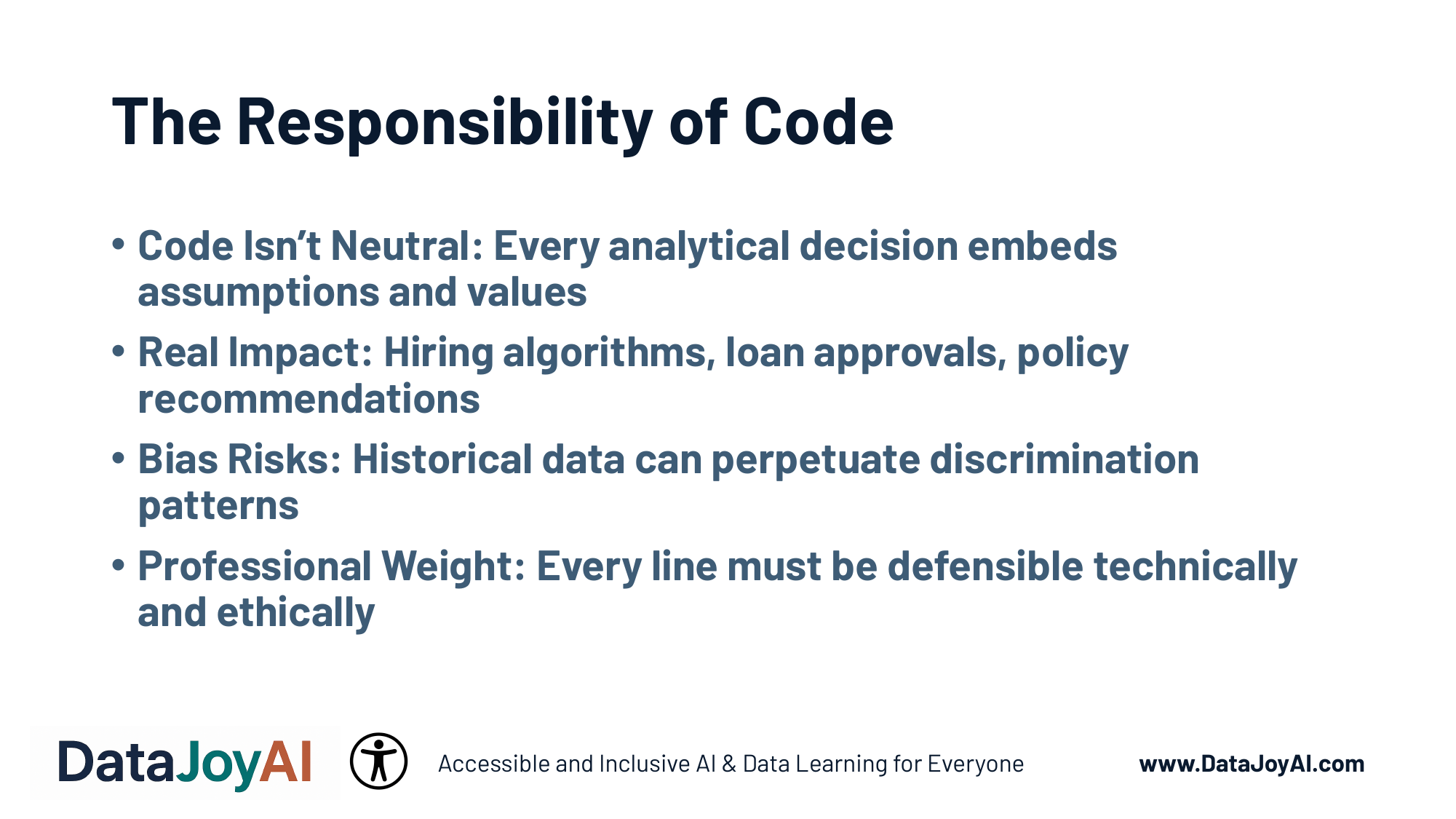

# The Responsibility of Code
Code Isn’t Neutral: Every analytical decision embeds assumptions and values
Real Impact: Hiring algorithms, loan approvals, policy recommendations
Bias Risks: Historical data can perpetuate discrimination patterns
Professional Weight: Every line must be defensible technically and ethically